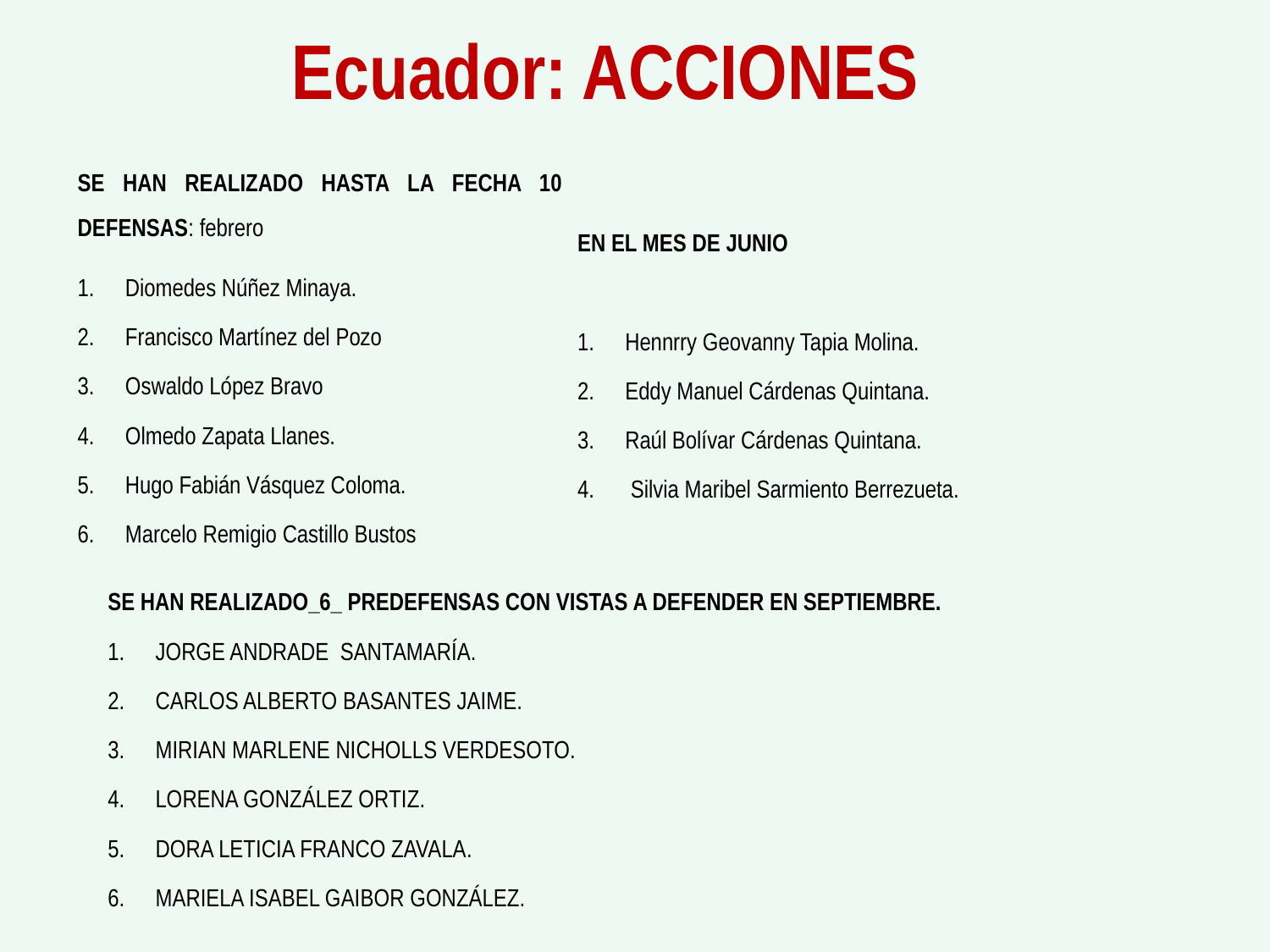

# Ecuador: ACCIONES
SE HAN REALIZADO HASTA LA FECHA 10 DEFENSAS: febrero
Diomedes Núñez Minaya.
Francisco Martínez del Pozo
Oswaldo López Bravo
Olmedo Zapata Llanes.
Hugo Fabián Vásquez Coloma.
Marcelo Remigio Castillo Bustos
EN EL MES DE JUNIO

Hennrry Geovanny Tapia Molina.
Eddy Manuel Cárdenas Quintana.
Raúl Bolívar Cárdenas Quintana.
 Silvia Maribel Sarmiento Berrezueta.
SE HAN REALIZADO_6_ PREDEFENSAS CON VISTAS A DEFENDER EN SEPTIEMBRE.
JORGE ANDRADE  SANTAMARÍA.
CARLOS ALBERTO BASANTES JAIME.
MIRIAN MARLENE NICHOLLS VERDESOTO.
LORENA GONZÁLEZ ORTIZ.
DORA LETICIA FRANCO ZAVALA.
MARIELA ISABEL GAIBOR GONZÁLEZ.